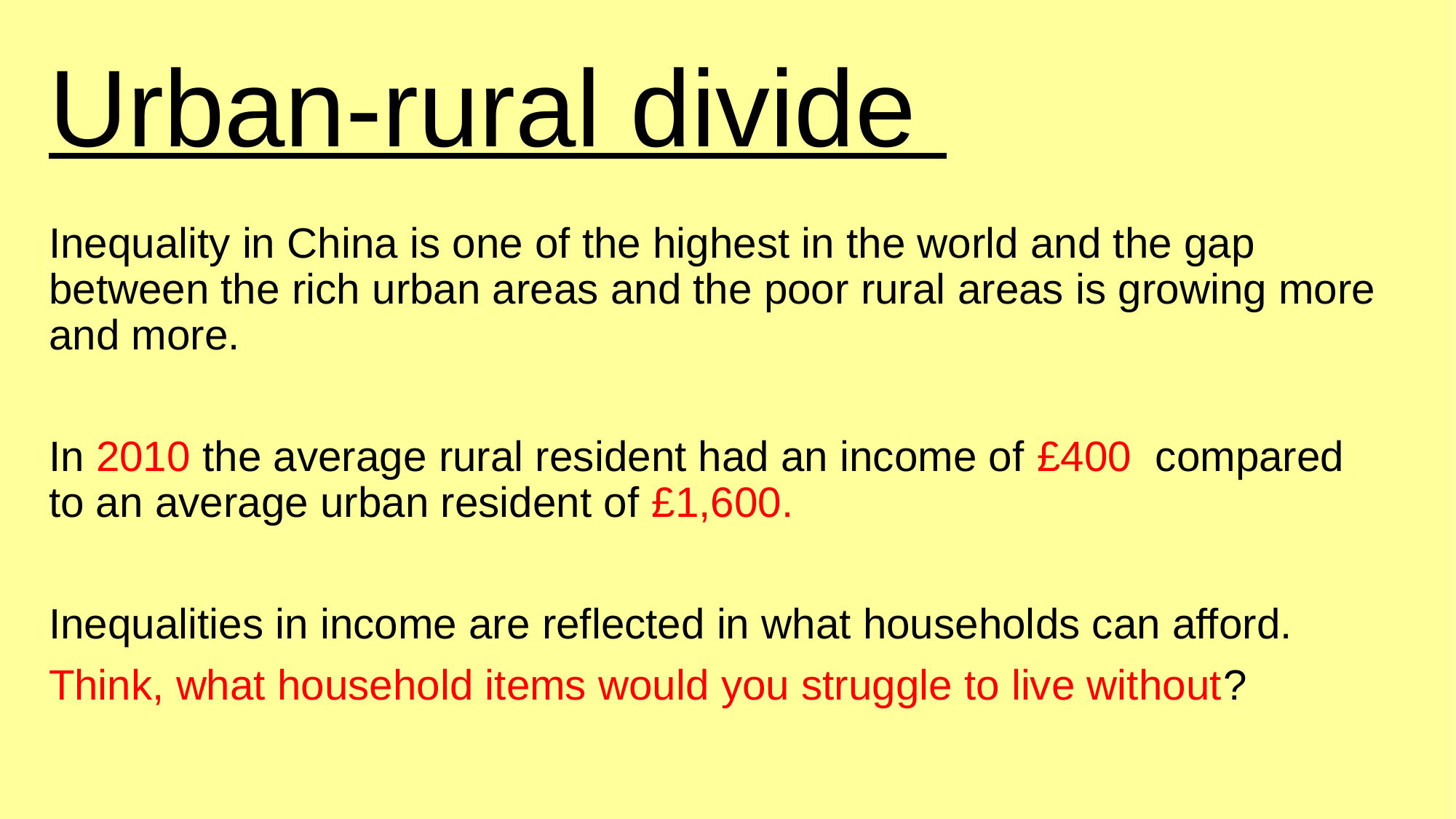

# Urban-rural divide
Inequality in China is one of the highest in the world and the gap between the rich urban areas and the poor rural areas is growing more and more.

In 2010 the average rural resident had an income of £400  compared to an average urban resident of £1,600.

Inequalities in income are reflected in what households can afford.
Think, what household items would you struggle to live without?